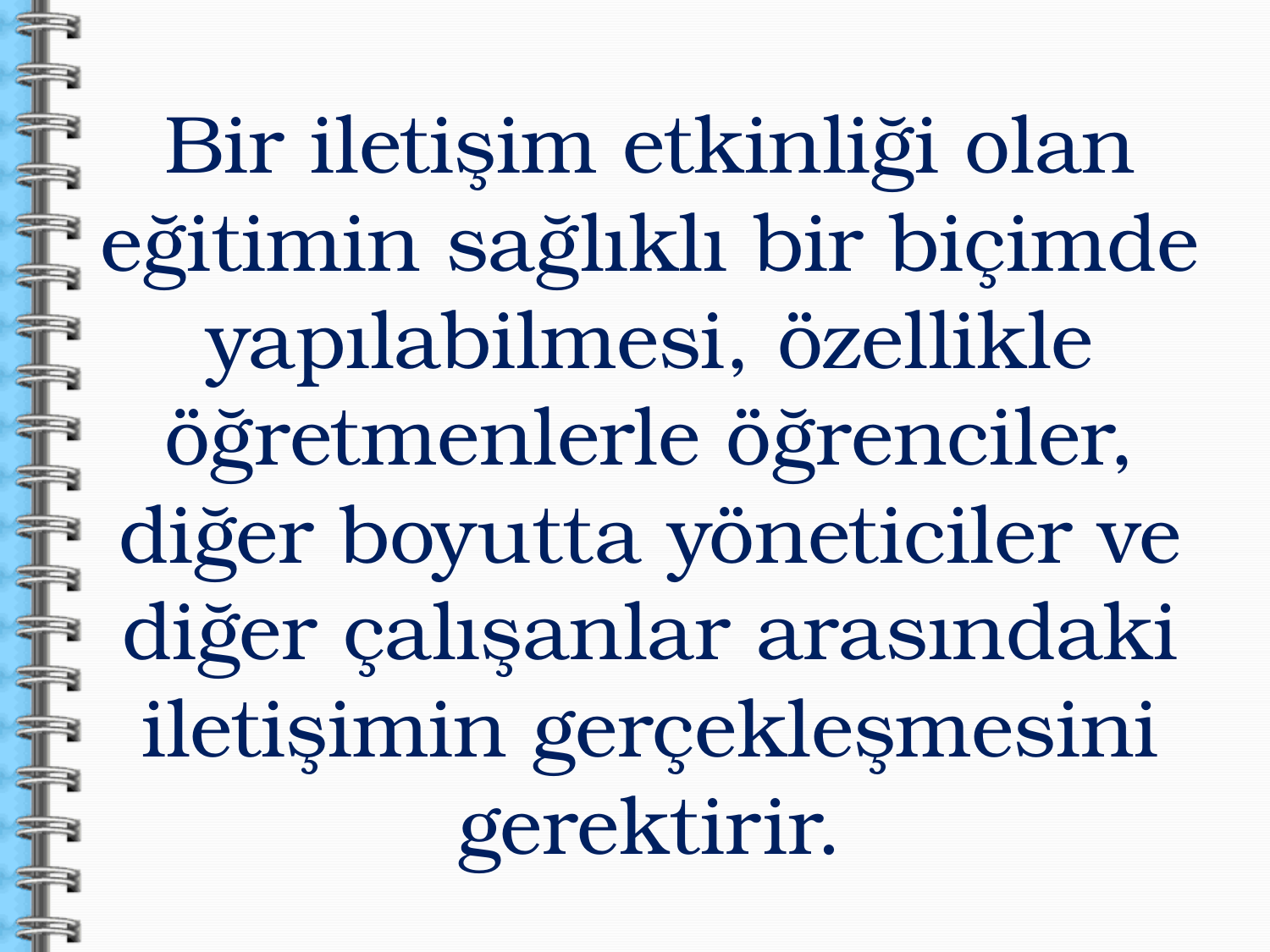

Bir iletişim etkinliği olan eğitimin sağlıklı bir biçimde yapılabilmesi, özellikle öğretmenlerle öğrenciler, diğer boyutta yöneticiler ve diğer çalışanlar arasındaki iletişimin gerçekleşmesini gerektirir.